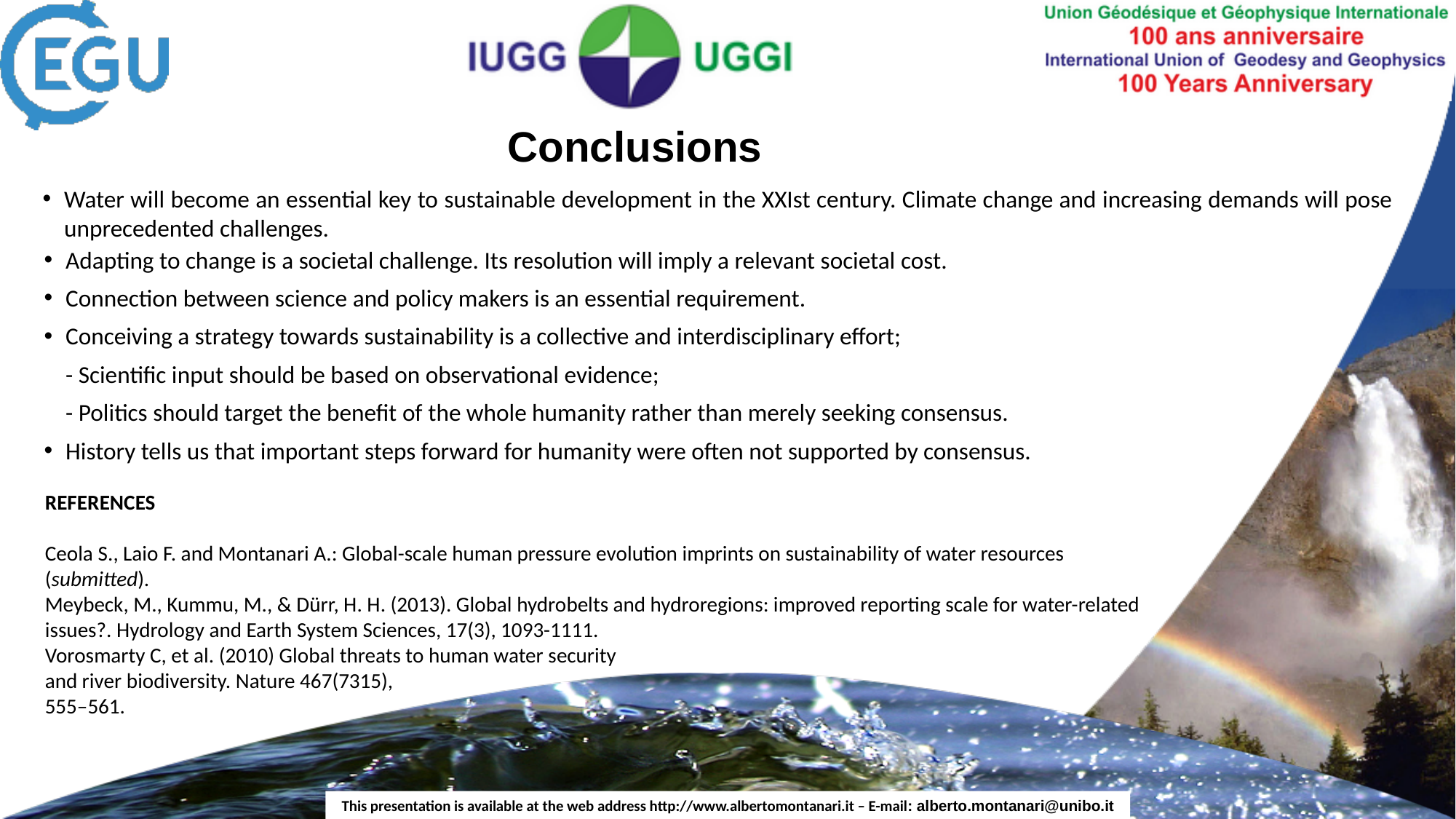

Conclusions
Water will become an essential key to sustainable development in the XXIst century. Climate change and increasing demands will pose unprecedented challenges.
Adapting to change is a societal challenge. Its resolution will imply a relevant societal cost.
Connection between science and policy makers is an essential requirement.
Conceiving a strategy towards sustainability is a collective and interdisciplinary effort;
	- Scientific input should be based on observational evidence;
	- Politics should target the benefit of the whole humanity rather than merely seeking consensus.
History tells us that important steps forward for humanity were often not supported by consensus.
REFERENCES

Ceola S., Laio F. and Montanari A.: Global-scale human pressure evolution imprints on sustainability of water resources
(submitted).
Meybeck, M., Kummu, M., & Dürr, H. H. (2013). Global hydrobelts and hydroregions: improved reporting scale for water-related issues?. Hydrology and Earth System Sciences, 17(3), 1093-1111.
Vorosmarty C, et al. (2010) Global threats to human water security
and river biodiversity. Nature 467(7315),
555–561.